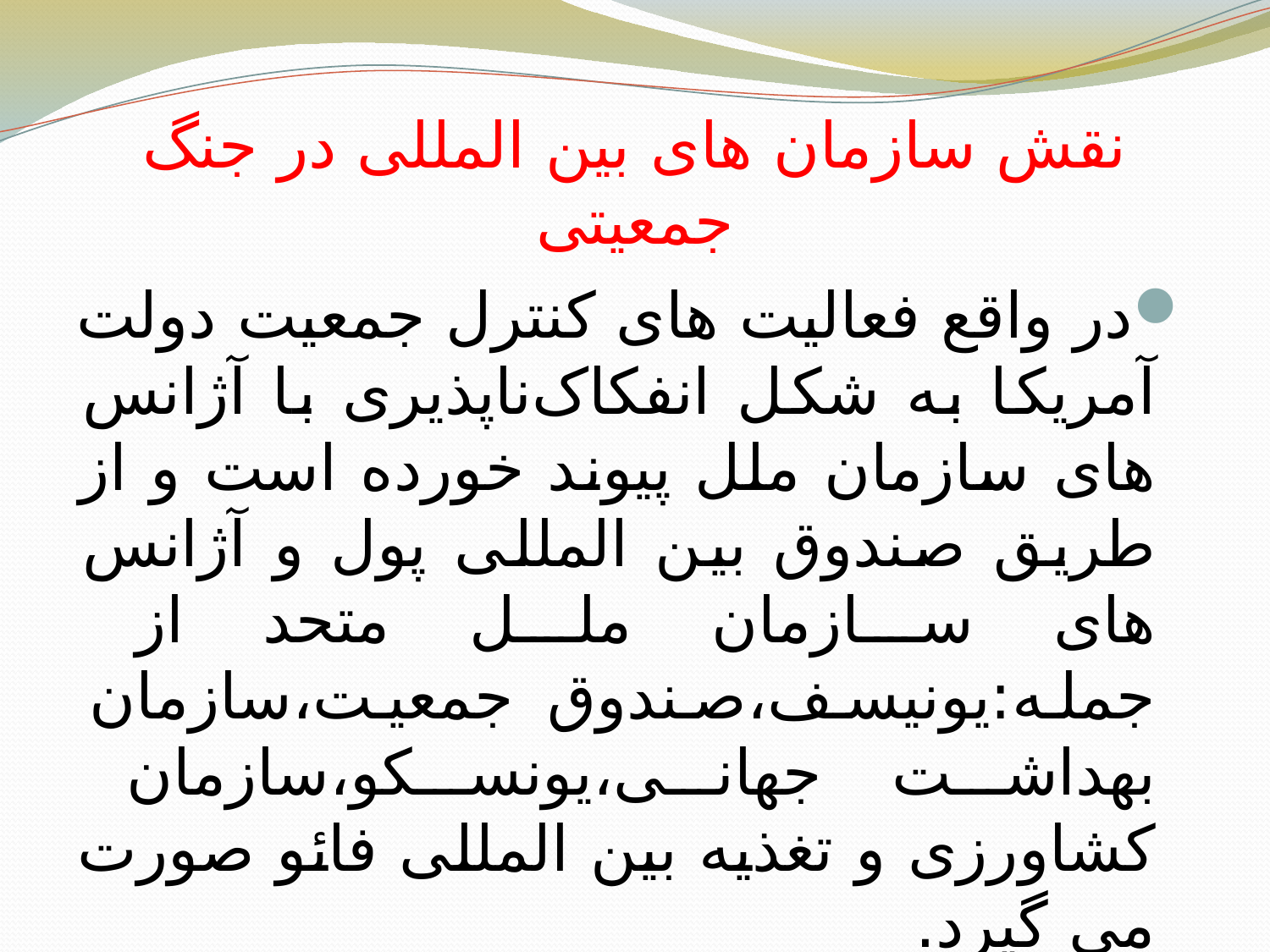

# نقش سازمان های بین المللی در جنگ جمعیتی
در واقع فعالیت های کنترل جمعیت دولت آمریکا به شکل انفکاک‌ناپذیری با آژانس های سازمان ملل پیوند خورده است و از طريق صندوق بين المللی پول و آژانس های سازمان ملل متحد از جمله:یونیسف،صندوق جمعيت،سازمان بهداشت جهانی،یونسکو،سازمان کشاورزی و تغذيه بين المللی فائو صورت می گيرد.